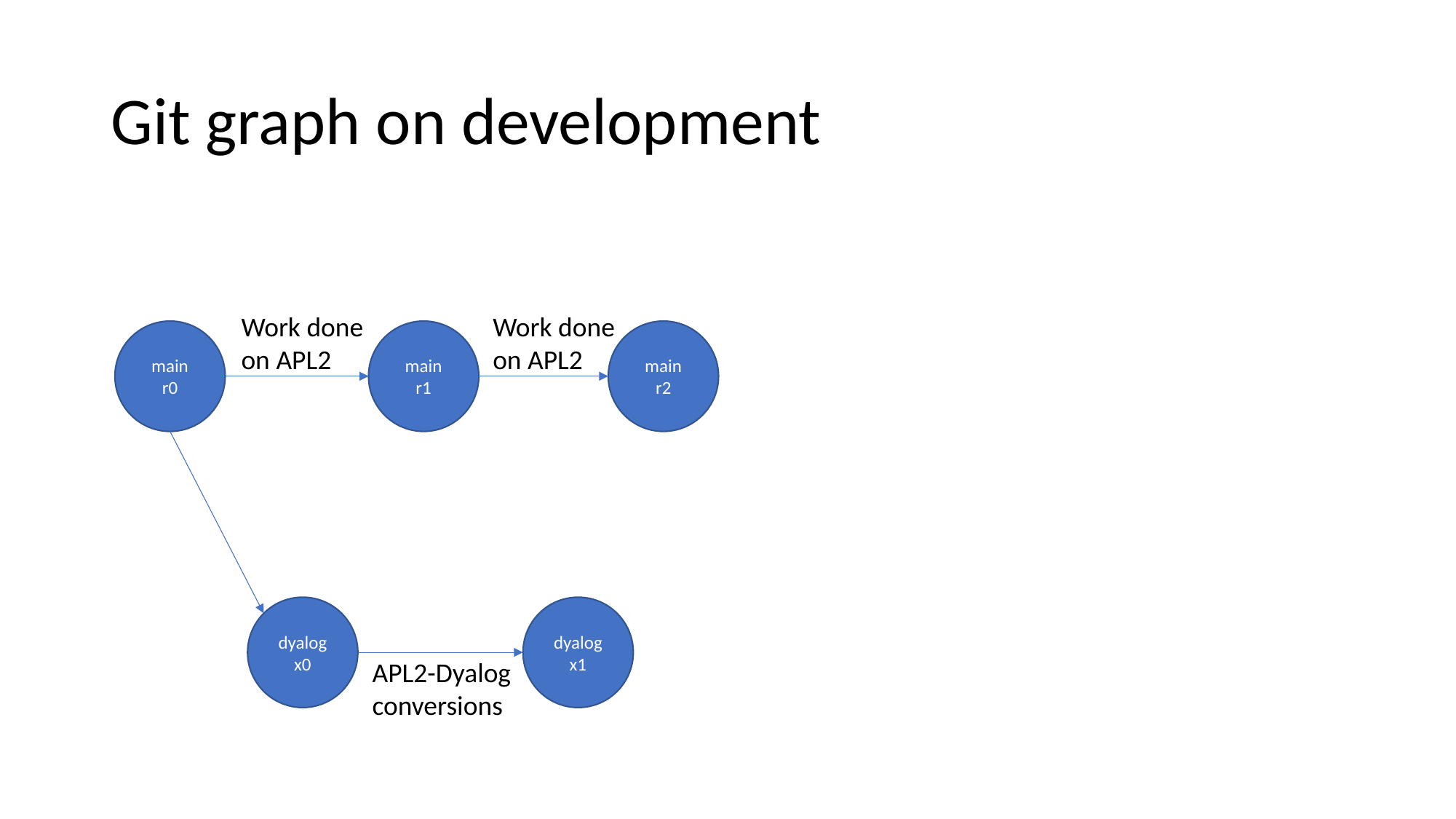

# Git graph on development

Work done
on APL2
Work done
on APL2
main
r2
main
r0
main
r1
dyalog
x0
dyalog
x1
APL2-Dyalog
conversions